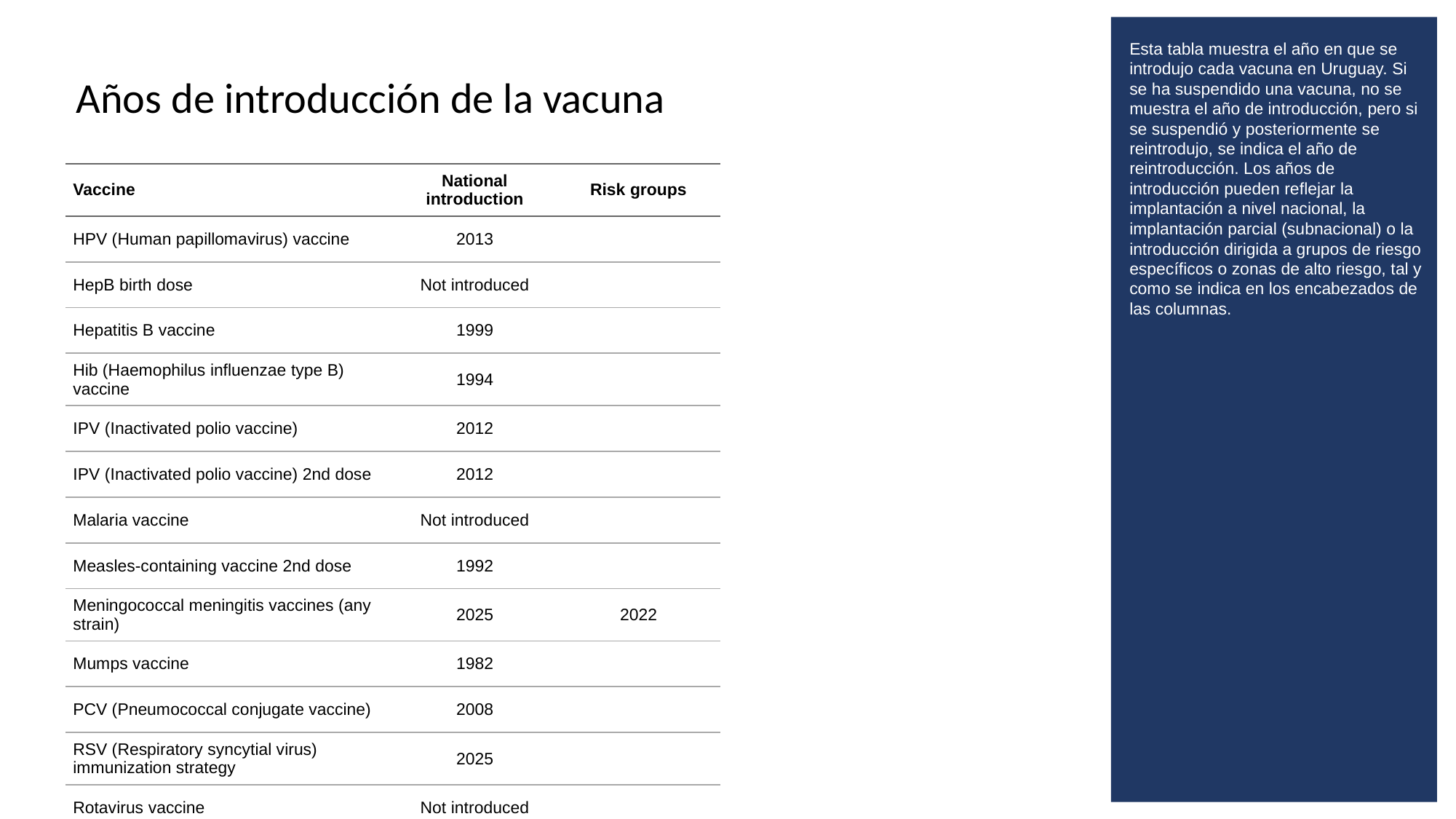

Esta tabla muestra el año en que se introdujo cada vacuna en Uruguay. Si se ha suspendido una vacuna, no se muestra el año de introducción, pero si se suspendió y posteriormente se reintrodujo, se indica el año de reintroducción. Los años de introducción pueden reflejar la implantación a nivel nacional, la implantación parcial (subnacional) o la introducción dirigida a grupos de riesgo específicos o zonas de alto riesgo, tal y como se indica en los encabezados de las columnas.
# Años de introducción de la vacuna
| Vaccine | National introduction | Risk groups |
| --- | --- | --- |
| HPV (Human papillomavirus) vaccine | 2013 |  |
| HepB birth dose | Not introduced |  |
| Hepatitis B vaccine | 1999 |  |
| Hib (Haemophilus influenzae type B) vaccine | 1994 |  |
| IPV (Inactivated polio vaccine) | 2012 |  |
| IPV (Inactivated polio vaccine) 2nd dose | 2012 |  |
| Malaria vaccine | Not introduced |  |
| Measles-containing vaccine 2nd dose | 1992 |  |
| Meningococcal meningitis vaccines (any strain) | 2025 | 2022 |
| Mumps vaccine | 1982 |  |
| PCV (Pneumococcal conjugate vaccine) | 2008 |  |
| RSV (Respiratory syncytial virus) immunization strategy | 2025 |  |
| Rotavirus vaccine | Not introduced |  |
| Rubella vaccine | 1982 |  |
| Typhoid conjugate vaccine | Not introduced |  |
| YF (Yellow fever) vaccine | Not introduced |  |